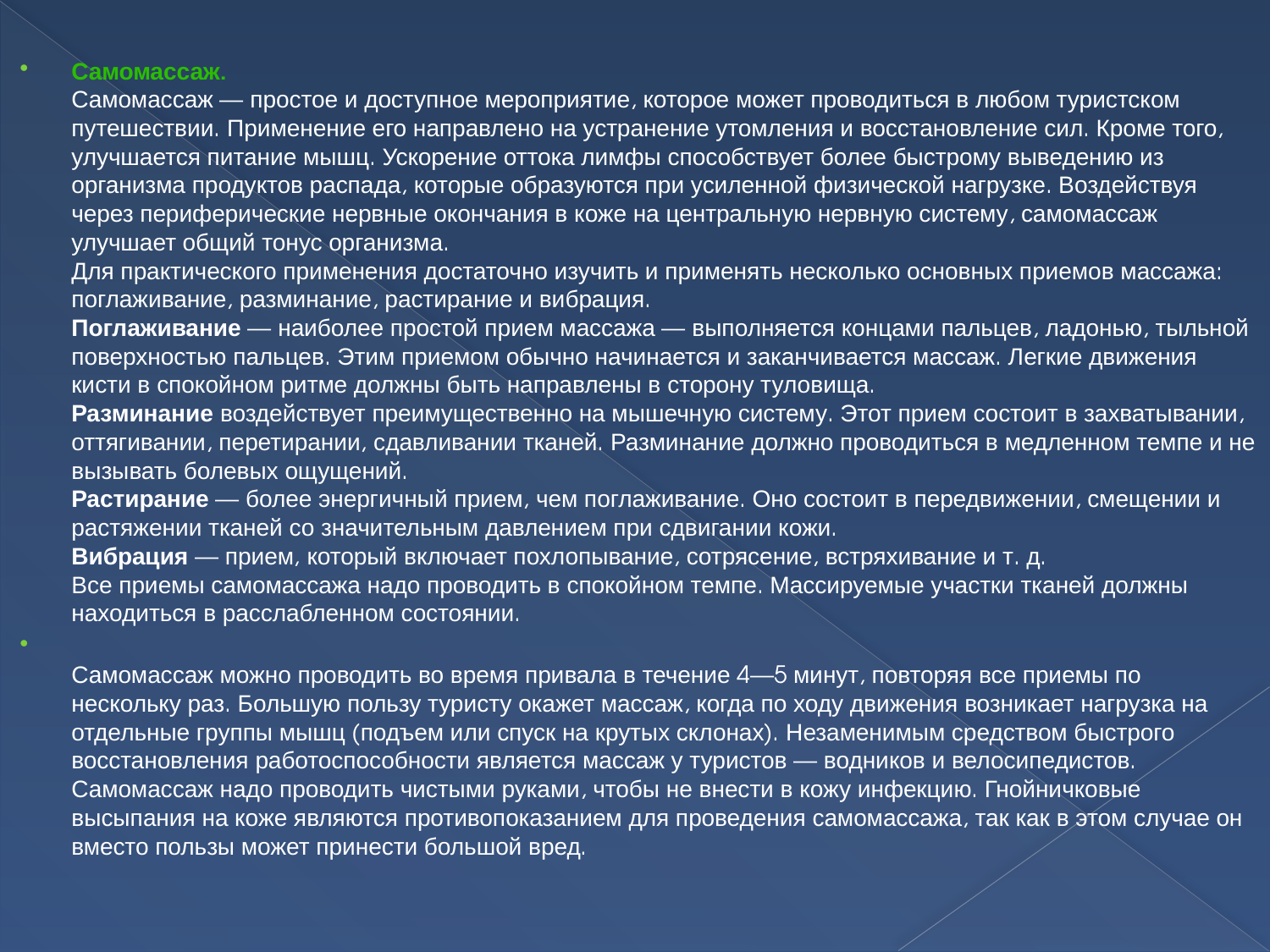

Самомассаж.
Самомассаж — простое и доступное мероприятие, которое может проводиться в любом туристском путешествии. Применение его направлено на устранение утомления и восстановление сил. Кроме того, улучшается питание мышц. Ускорение оттока лимфы способствует более быстрому выведению из организма продуктов распада, которые образуются при усиленной физической нагрузке. Воздействуя через периферические нервные окончания в коже на центральную нервную систему, самомассаж улучшает общий тонус организма.
Для практического применения достаточно изучить и применять несколько основных приемов массажа: поглаживание, разминание, растирание и вибрация.
Поглаживание — наиболее простой прием массажа — выполняется концами пальцев, ладонью, тыльной поверхностью пальцев. Этим приемом обычно начинается и заканчивается массаж. Легкие движения кисти в спокойном ритме должны быть направлены в сторону туловища.
Разминание воздействует преимущественно на мышечную систему. Этот прием состоит в захватывании, оттягивании, перетирании, сдавливании тканей. Разминание должно проводиться в медленном темпе и не вызывать болевых ощущений.
Растирание — более энергичный прием, чем поглаживание. Оно состоит в передвижении, смещении и растяжении тканей со значительным давлением при сдвигании кожи.
Вибрация — прием, который включает похлопывание, сотрясение, встряхивание и т. д.
Все приемы самомассажа надо проводить в спокойном темпе. Массируемые участки тканей должны находиться в расслабленном состоянии.
Самомассаж можно проводить во время привала в течение 4—5 минут, повторяя все приемы по нескольку раз. Большую пользу туристу окажет массаж, когда по ходу движения возникает нагрузка на отдельные группы мышц (подъем или спуск на крутых склонах). Незаменимым средством быстрого восстановления работоспособности является массаж у туристов — водников и велосипедистов.
Самомассаж надо проводить чистыми руками, чтобы не внести в кожу инфекцию. Гнойничковые высыпания на коже являются противопоказанием для проведения самомассажа, так как в этом случае он вместо пользы может принести большой вред.